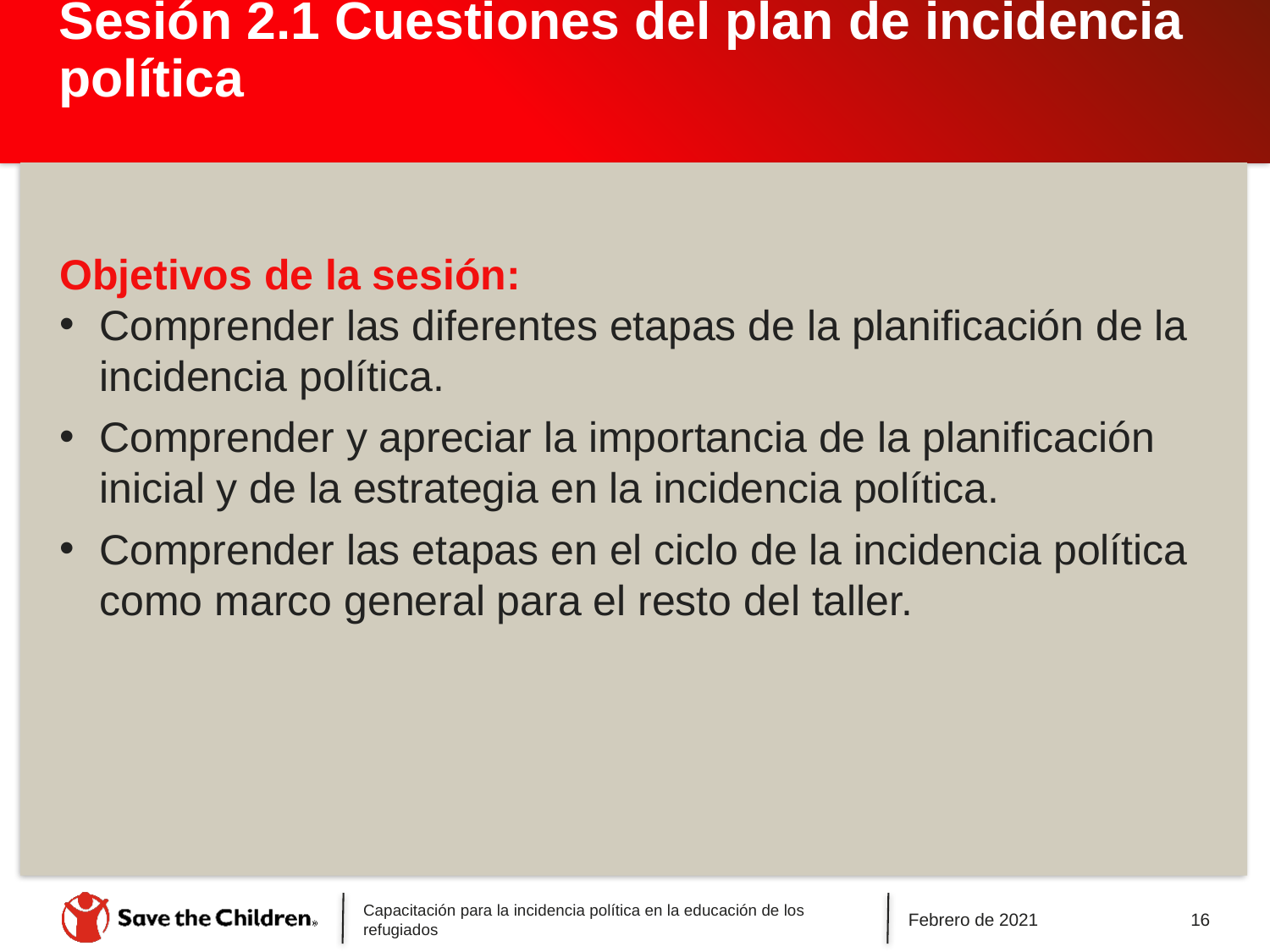

# Sesión 2.1 Cuestiones del plan de incidencia política
Objetivos de la sesión:
Comprender las diferentes etapas de la planificación de la incidencia política.
Comprender y apreciar la importancia de la planificación inicial y de la estrategia en la incidencia política.
Comprender las etapas en el ciclo de la incidencia política como marco general para el resto del taller.

Capacitación para la incidencia política en la educación de los refugiados
Febrero de 2021
16